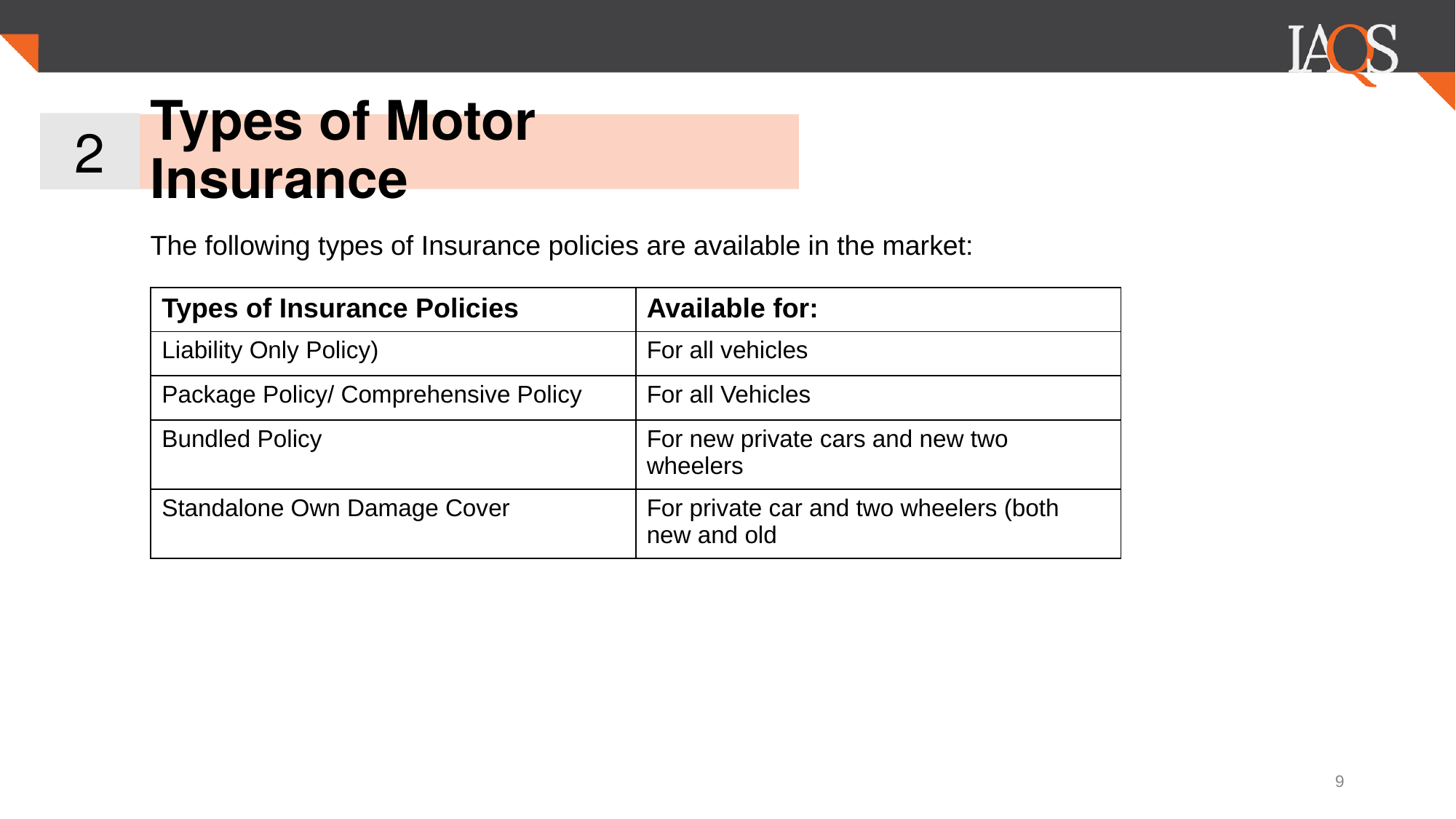

2
# Types of Motor Insurance
The following types of Insurance policies are available in the market:

| Types of Insurance Policies | Available for: |
| --- | --- |
| Liability Only Policy) | For all vehicles |
| Package Policy/ Comprehensive Policy | For all Vehicles |
| Bundled Policy | For new private cars and new two wheelers |
| Standalone Own Damage Cover | For private car and two wheelers (both new and old |
9